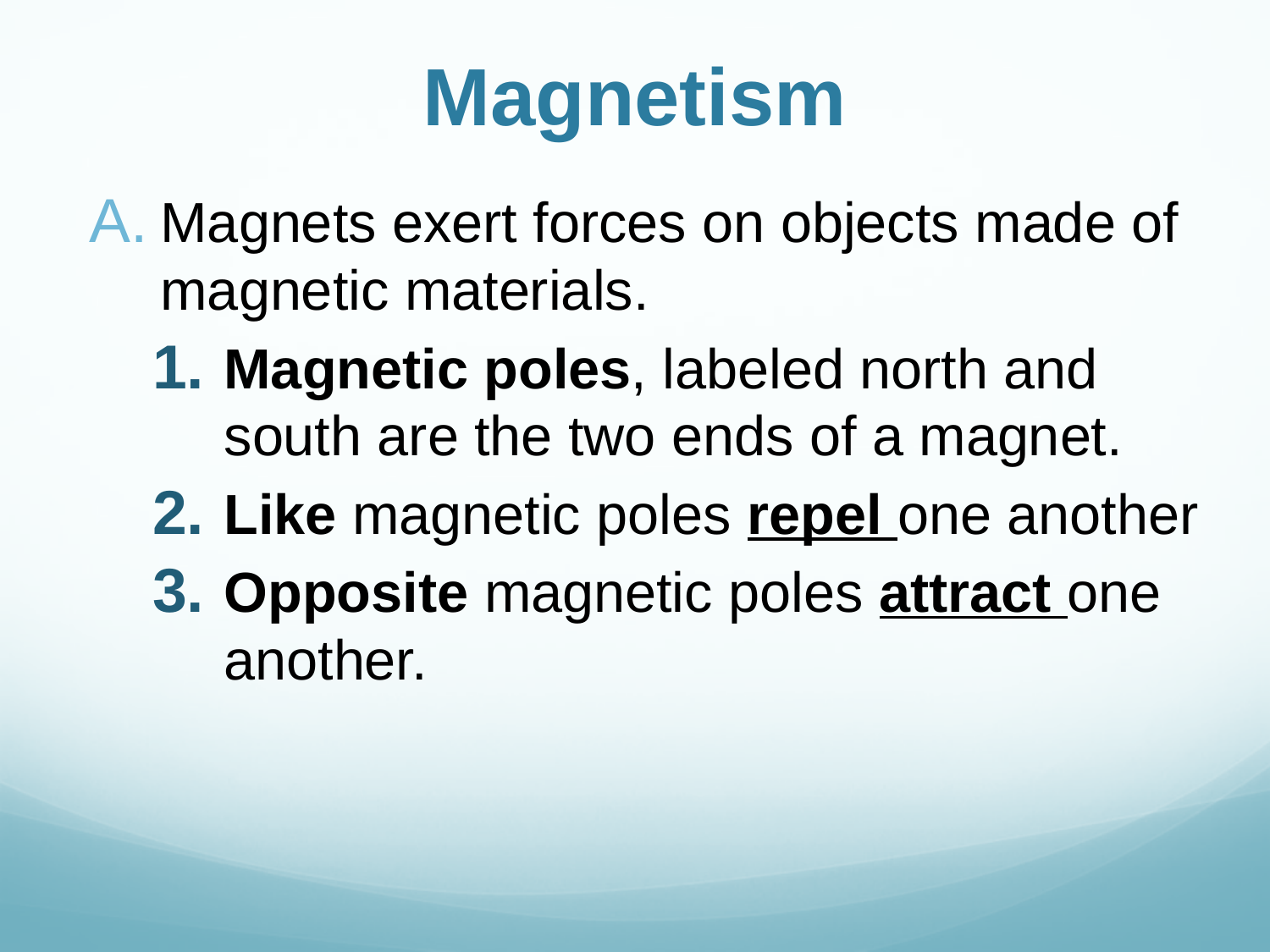

# Magnetism
Magnets exert forces on objects made of magnetic materials.
Magnetic poles, labeled north and south are the two ends of a magnet.
Like magnetic poles repel one another
Opposite magnetic poles attract one another.